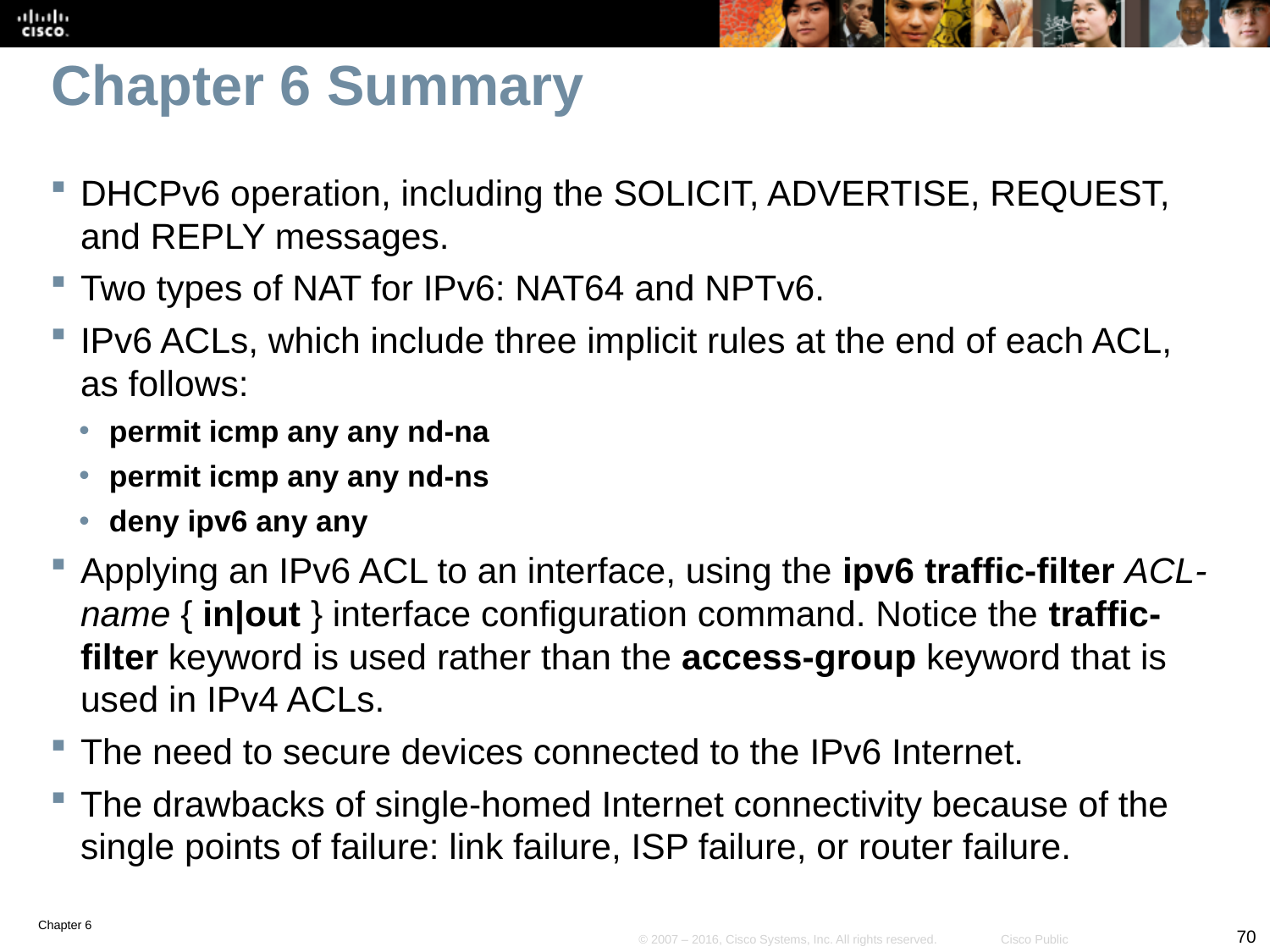

# Chapter 6 Summary
DHCPv6 operation, including the SOLICIT, ADVERTISE, REQUEST, and REPLY messages.
Two types of NAT for IPv6: NAT64 and NPTv6.
IPv6 ACLs, which include three implicit rules at the end of each ACL, as follows:
permit icmp any any nd-na
permit icmp any any nd-ns
deny ipv6 any any
Applying an IPv6 ACL to an interface, using the ipv6 traffic-filter ACL-name { in|out } interface configuration command. Notice the traffic-filter keyword is used rather than the access-group keyword that is used in IPv4 ACLs.
The need to secure devices connected to the IPv6 Internet.
The drawbacks of single-homed Internet connectivity because of the single points of failure: link failure, ISP failure, or router failure.